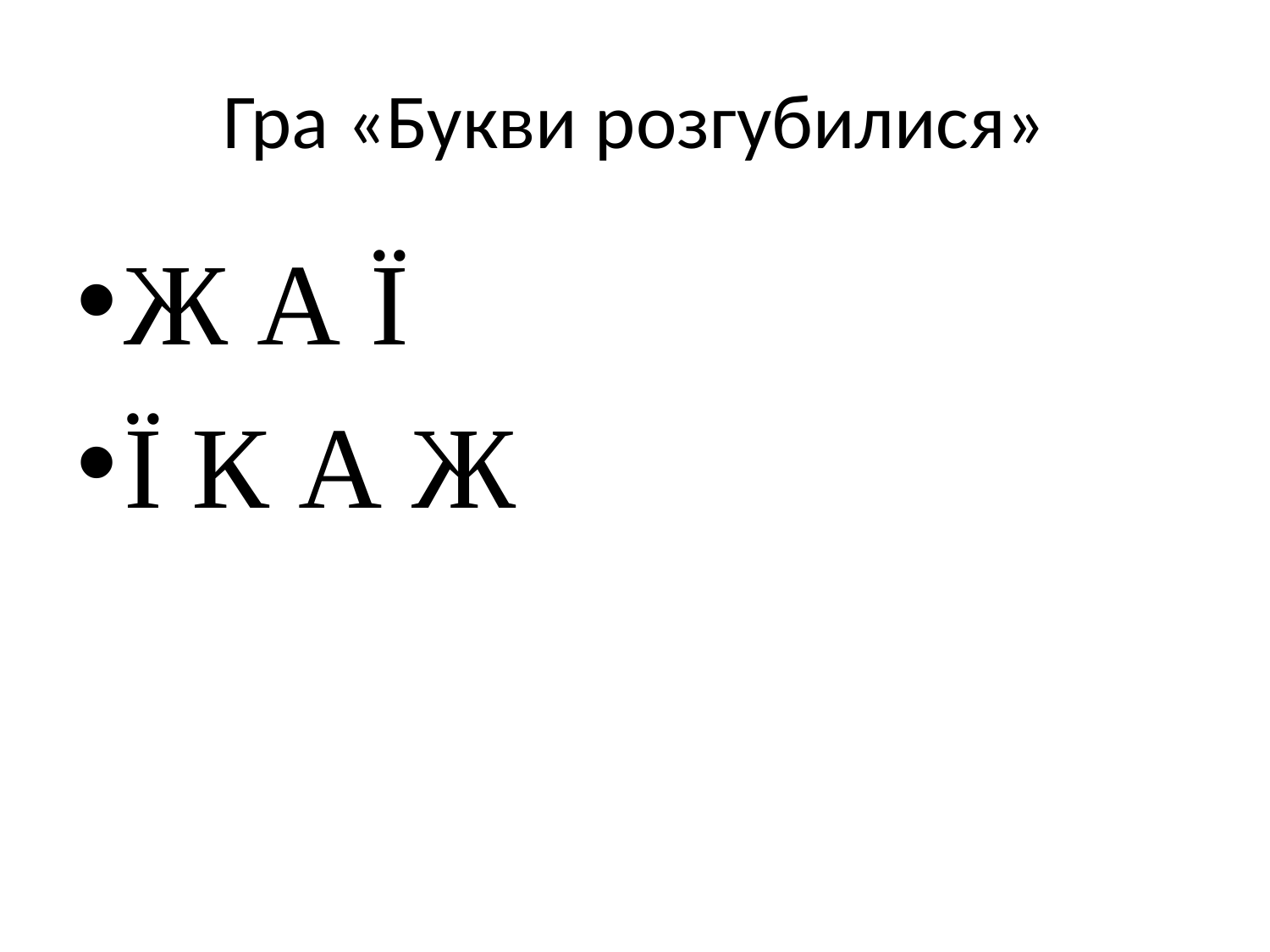

# Гра «Букви розгубилися»
Ж А Ї
Ї К А Ж